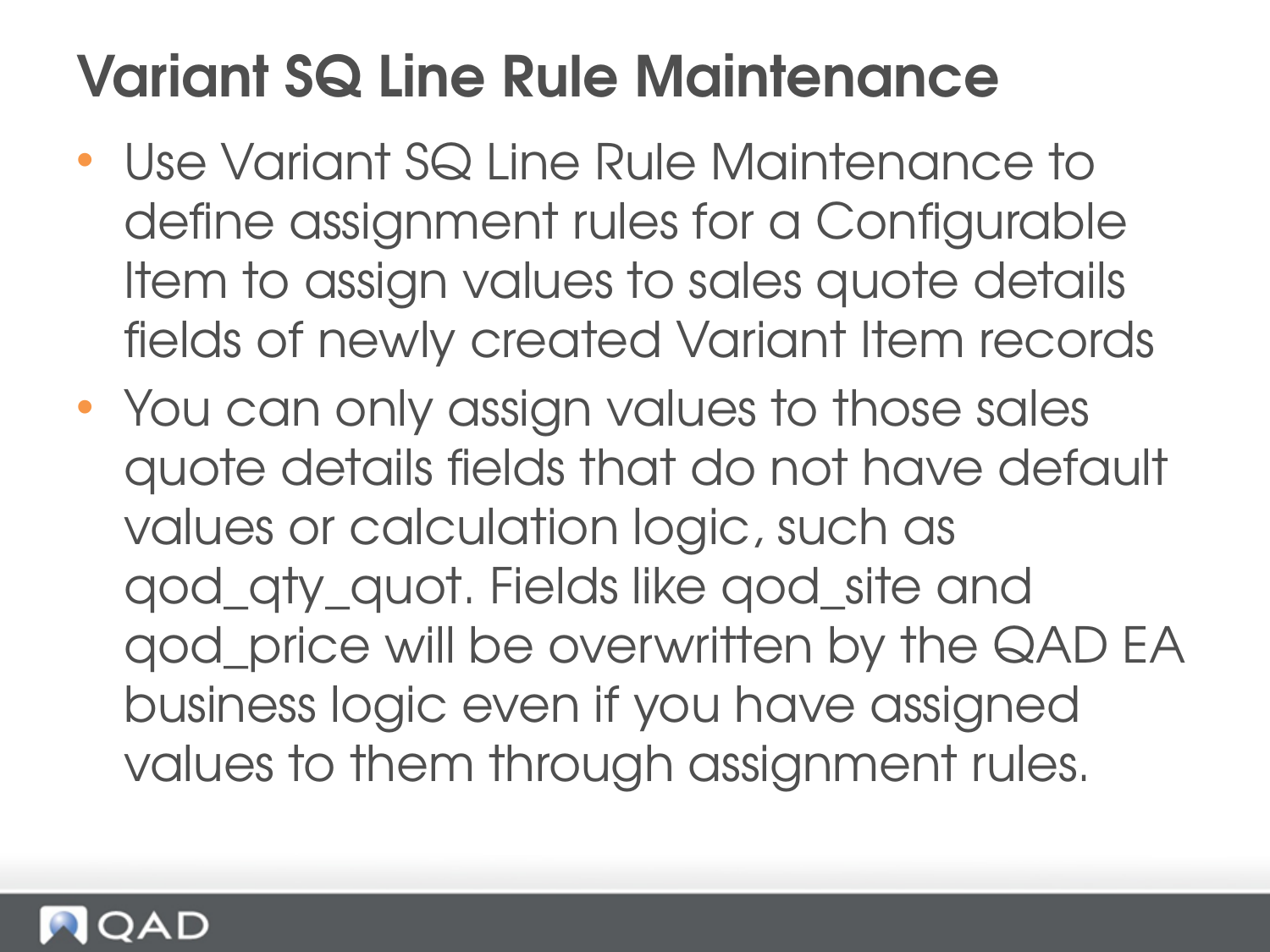

# Variant SQ Line Rule Maintenance
Use Variant SQ Line Rule Maintenance to define assignment rules for a Configurable Item to assign values to sales quote details fields of newly created Variant Item records
You can only assign values to those sales quote details fields that do not have default values or calculation logic, such as qod_qty_quot. Fields like qod_site and qod_price will be overwritten by the QAD EA business logic even if you have assigned values to them through assignment rules.